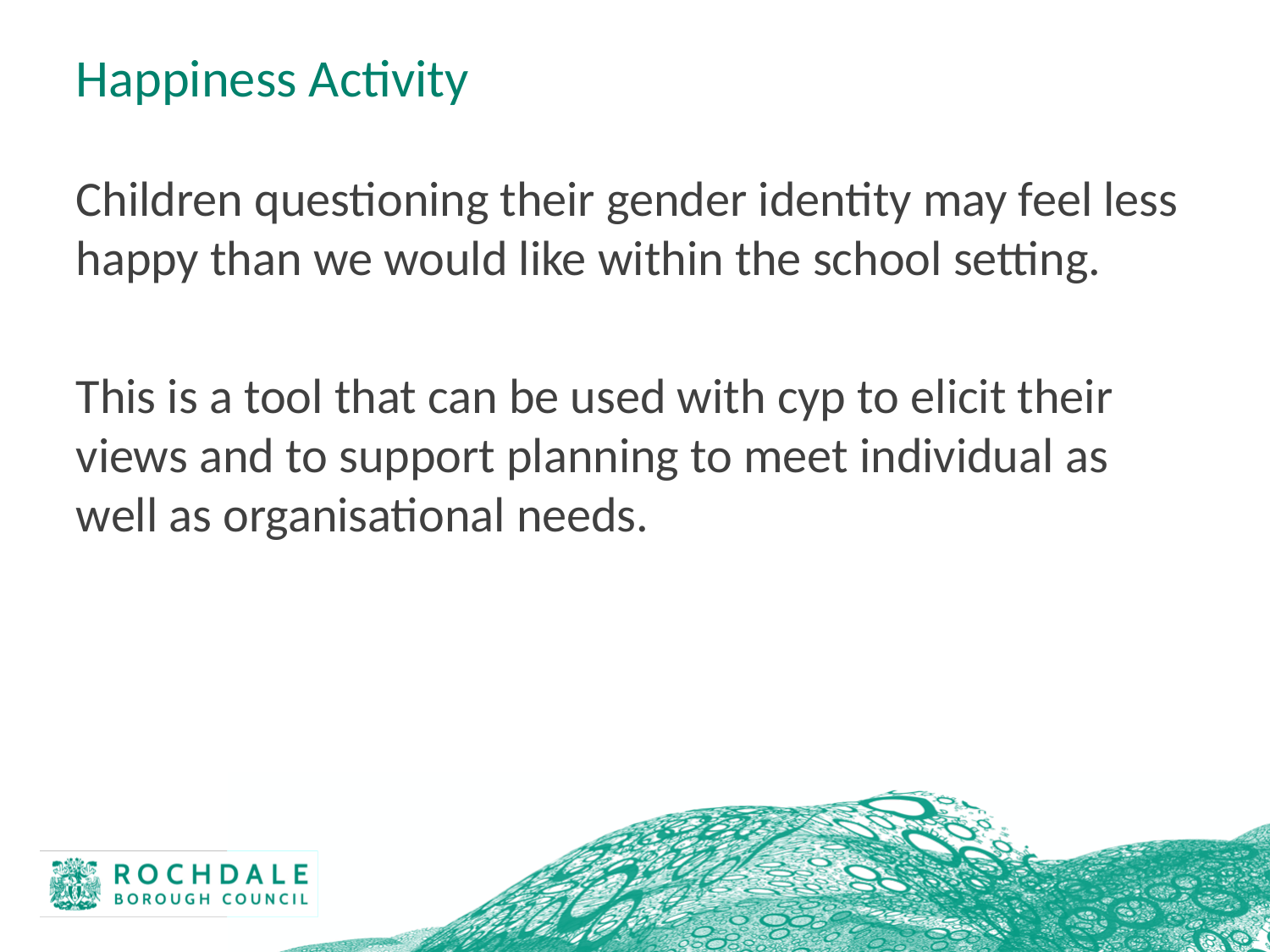

# Happiness Activity
Children questioning their gender identity may feel less happy than we would like within the school setting.

This is a tool that can be used with cyp to elicit their views and to support planning to meet individual as well as organisational needs.